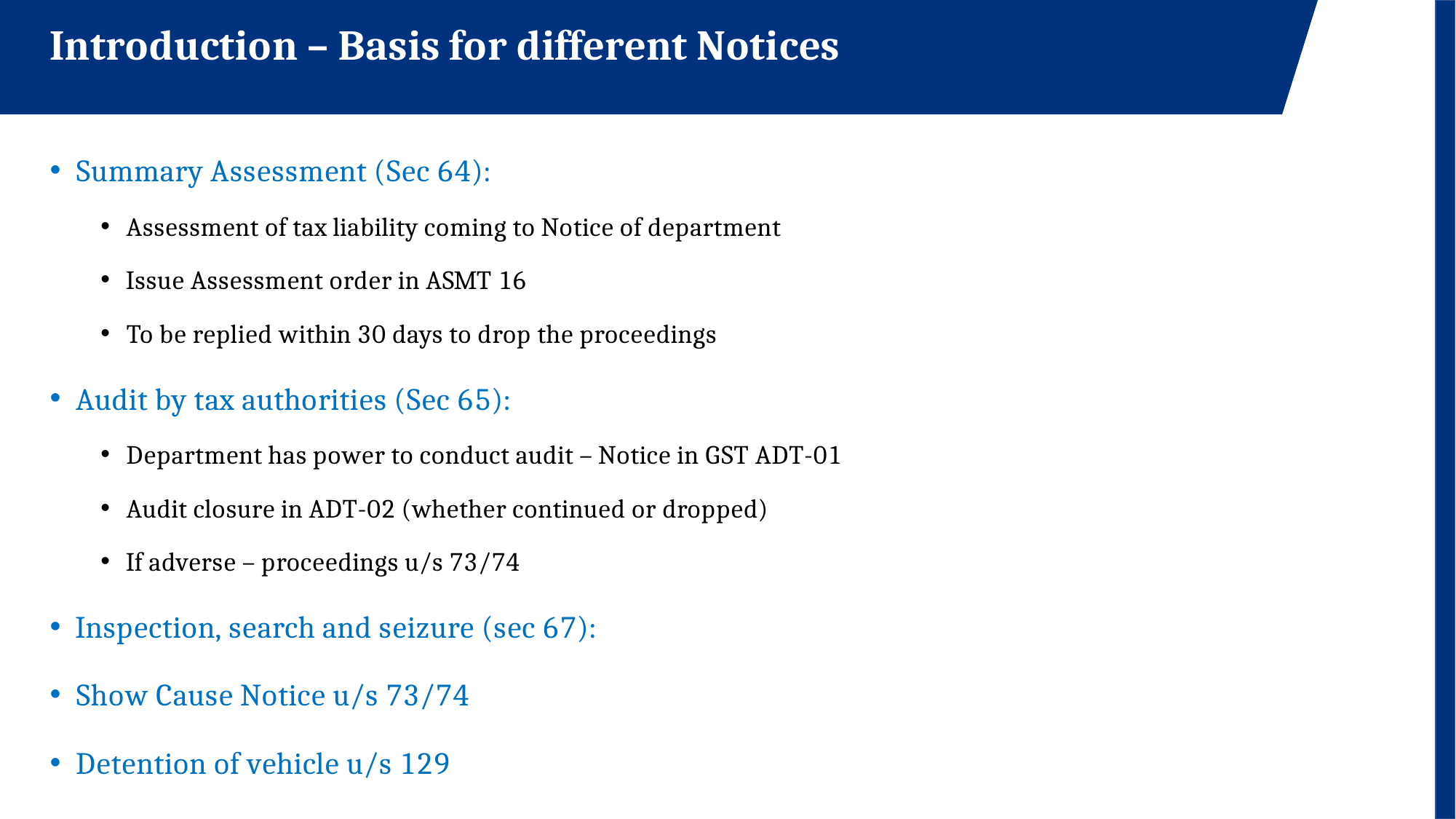

Introduction – Basis for different Notices
Summary Assessment (Sec 64):
Assessment of tax liability coming to Notice of department
Issue Assessment order in ASMT 16
To be replied within 30 days to drop the proceedings
Audit by tax authorities (Sec 65):
Department has power to conduct audit – Notice in GST ADT-01
Audit closure in ADT-02 (whether continued or dropped)
If adverse – proceedings u/s 73/74
Inspection, search and seizure (sec 67):
Show Cause Notice u/s 73/74
Detention of vehicle u/s 129